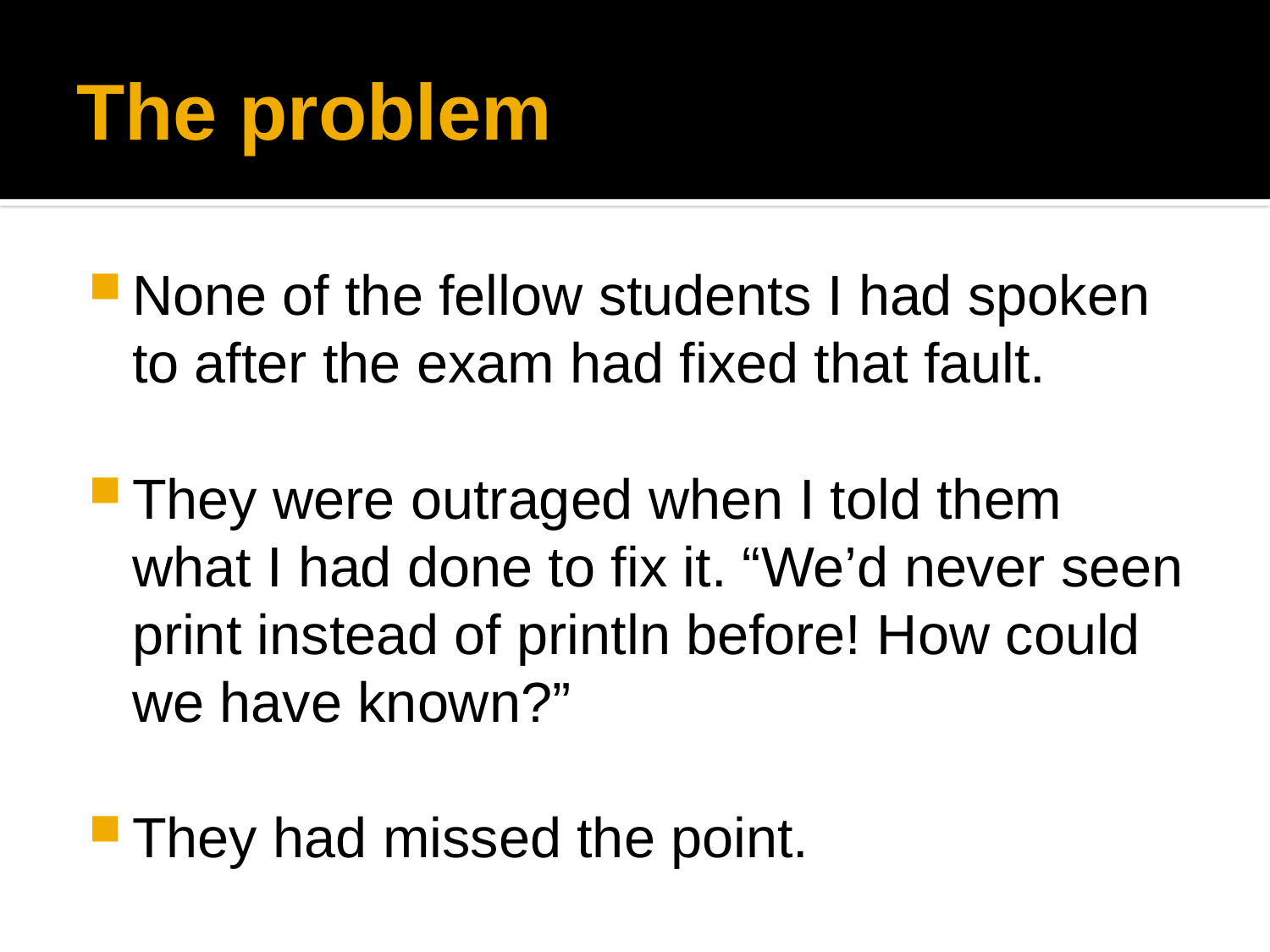

# The problem
None of the fellow students I had spoken to after the exam had fixed that fault.

They were outraged when I told them what I had done to fix it. “We’d never seen print instead of println before! How could we have known?”

They had missed the point.